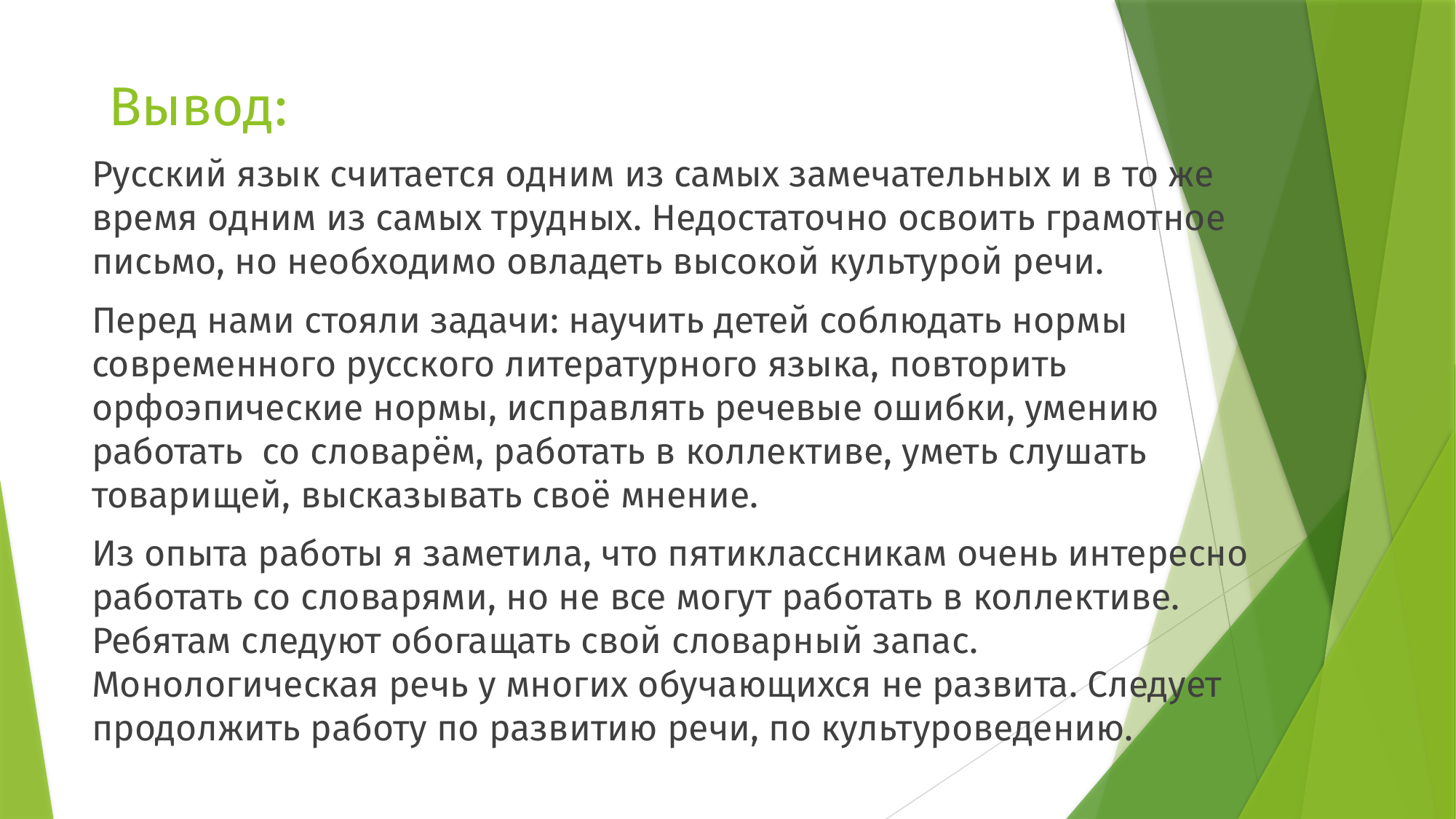

# Вывод:
Русский язык считается одним из самых замечательных и в то же время одним из самых трудных. Недостаточно освоить грамотное письмо, но необходимо овладеть высокой культурой речи.
Перед нами стояли задачи: научить детей соблюдать нормы современного русского литературного языка, повторить орфоэпические нормы, исправлять речевые ошибки, умению работать  со словарём, работать в коллективе, уметь слушать товарищей, высказывать своё мнение.
Из опыта работы я заметила, что пятиклассникам очень интересно работать со словарями, но не все могут работать в коллективе. Ребятам следуют обогащать свой словарный запас. Монологическая речь у многих обучающихся не развита. Следует продолжить работу по развитию речи, по культуроведению.